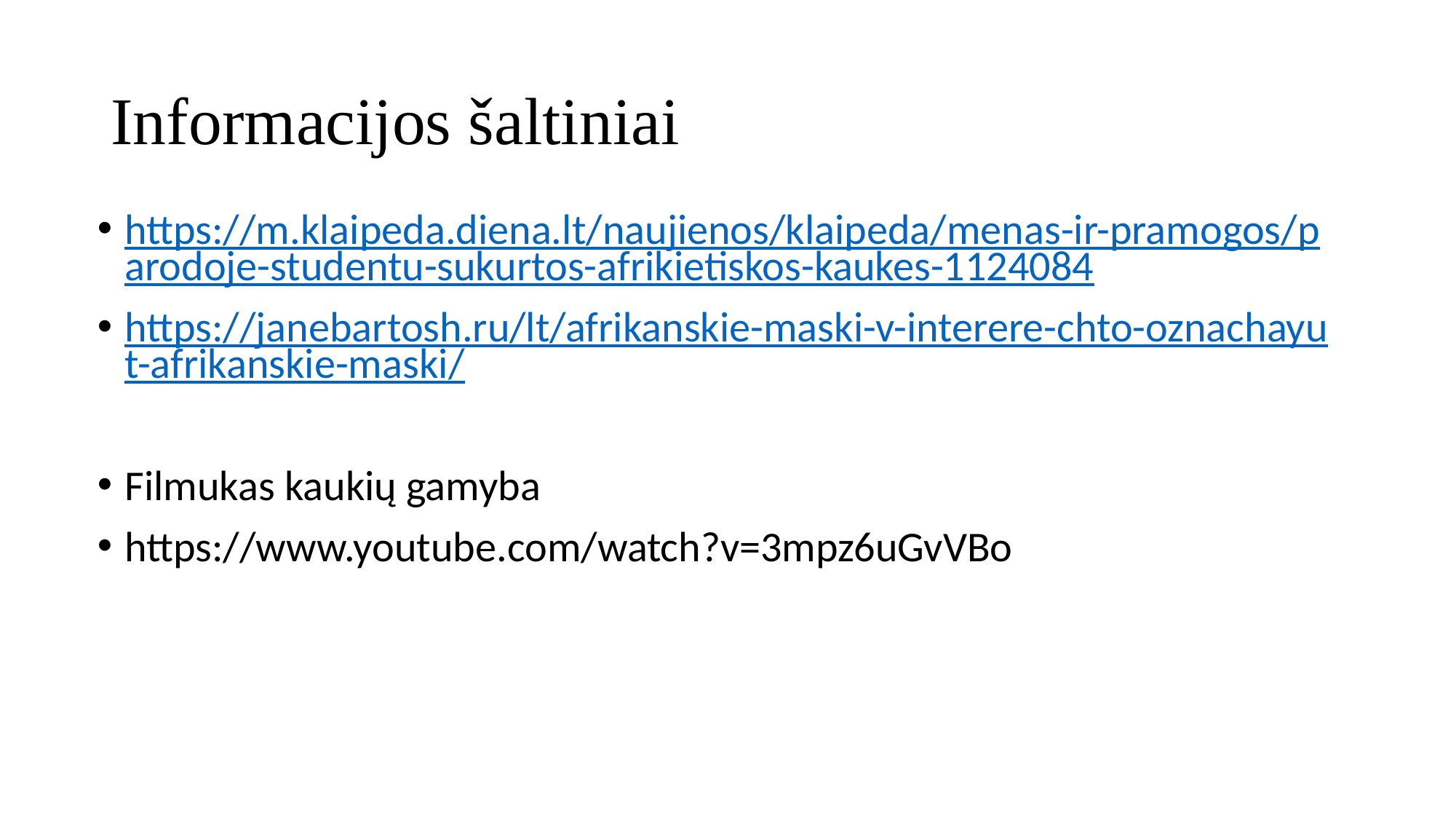

# Informacijos šaltiniai
https://m.klaipeda.diena.lt/naujienos/klaipeda/menas-ir-pramogos/parodoje-studentu-sukurtos-afrikietiskos-kaukes-1124084
https://janebartosh.ru/lt/afrikanskie-maski-v-interere-chto-oznachayut-afrikanskie-maski/

Filmukas kaukių gamyba
https://www.youtube.com/watch?v=3mpz6uGvVBo